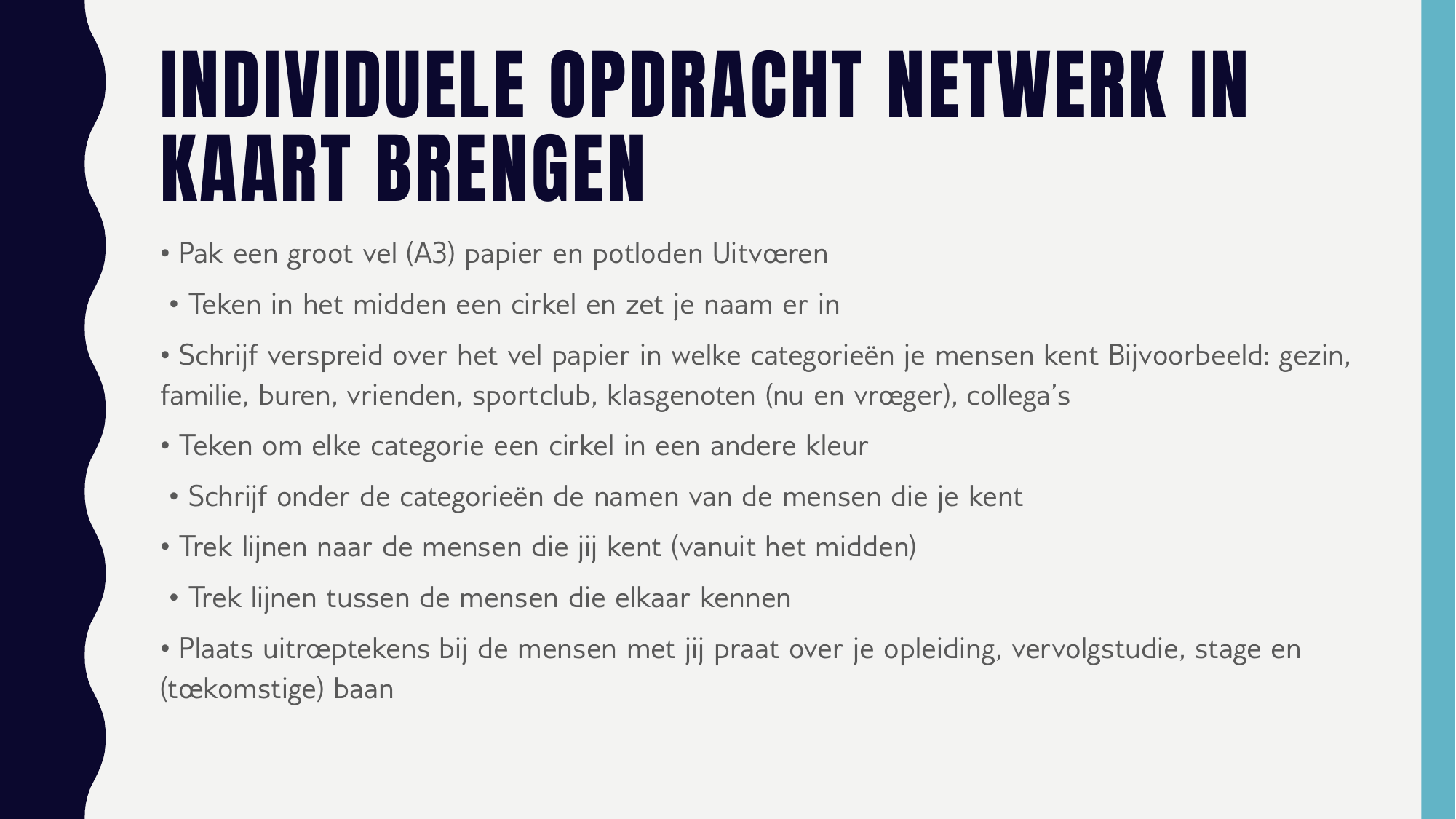

# Individuele opdracht Netwerk in kaart brengen
• Pak een groot vel (A3) papier en potloden Uitvoeren
 • Teken in het midden een cirkel en zet je naam er in
• Schrijf verspreid over het vel papier in welke categorieën je mensen kent Bijvoorbeeld: gezin, familie, buren, vrienden, sportclub, klasgenoten (nu en vroeger), collega’s
• Teken om elke categorie een cirkel in een andere kleur
 • Schrijf onder de categorieën de namen van de mensen die je kent
• Trek lijnen naar de mensen die jij kent (vanuit het midden)
 • Trek lijnen tussen de mensen die elkaar kennen
• Plaats uitroeptekens bij de mensen met jij praat over je opleiding, vervolgstudie, stage en (toekomstige) baan